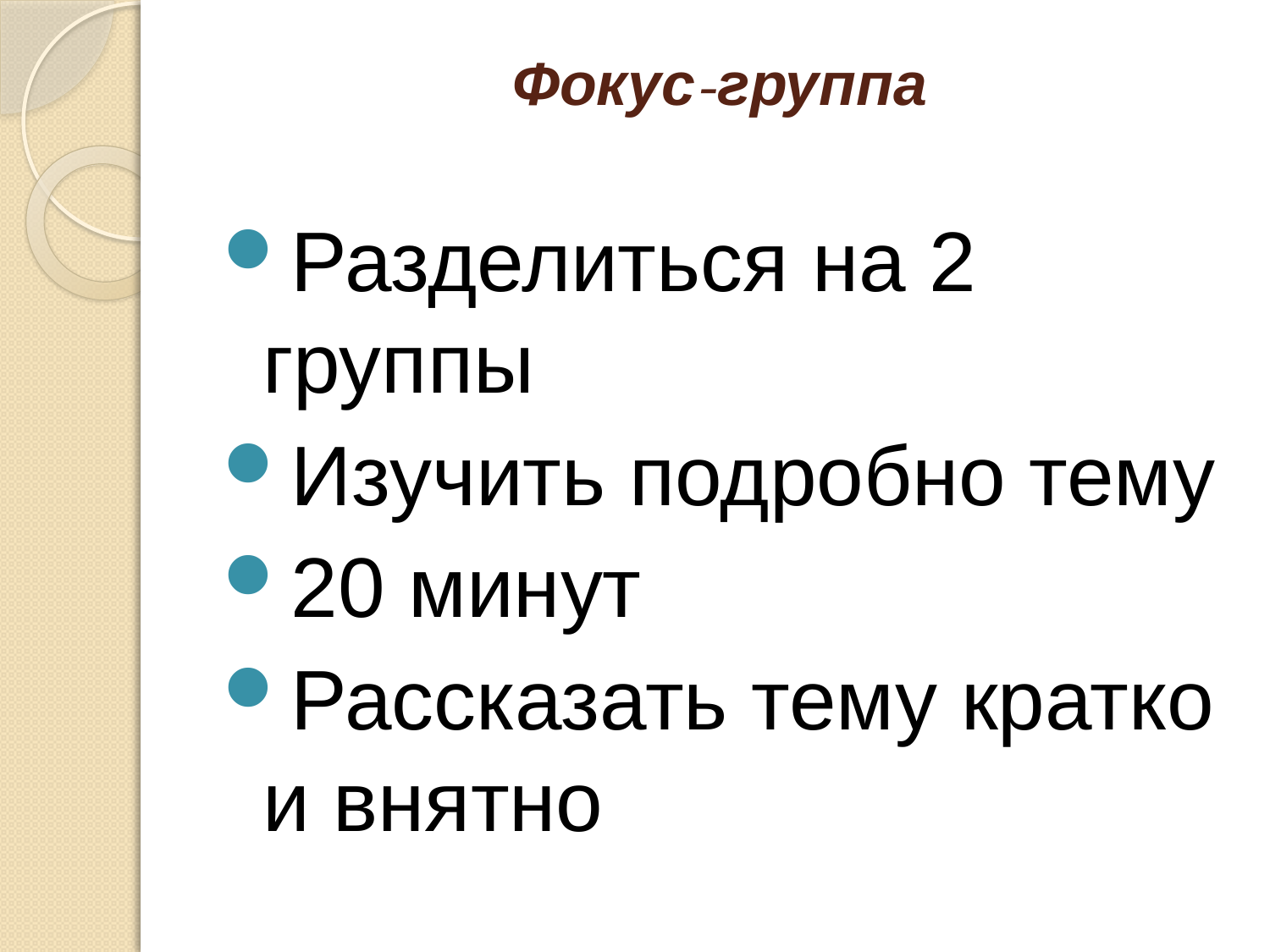

# Фокус-группа
Разделиться на 2 группы
Изучить подробно тему
20 минут
Рассказать тему кратко и внятно